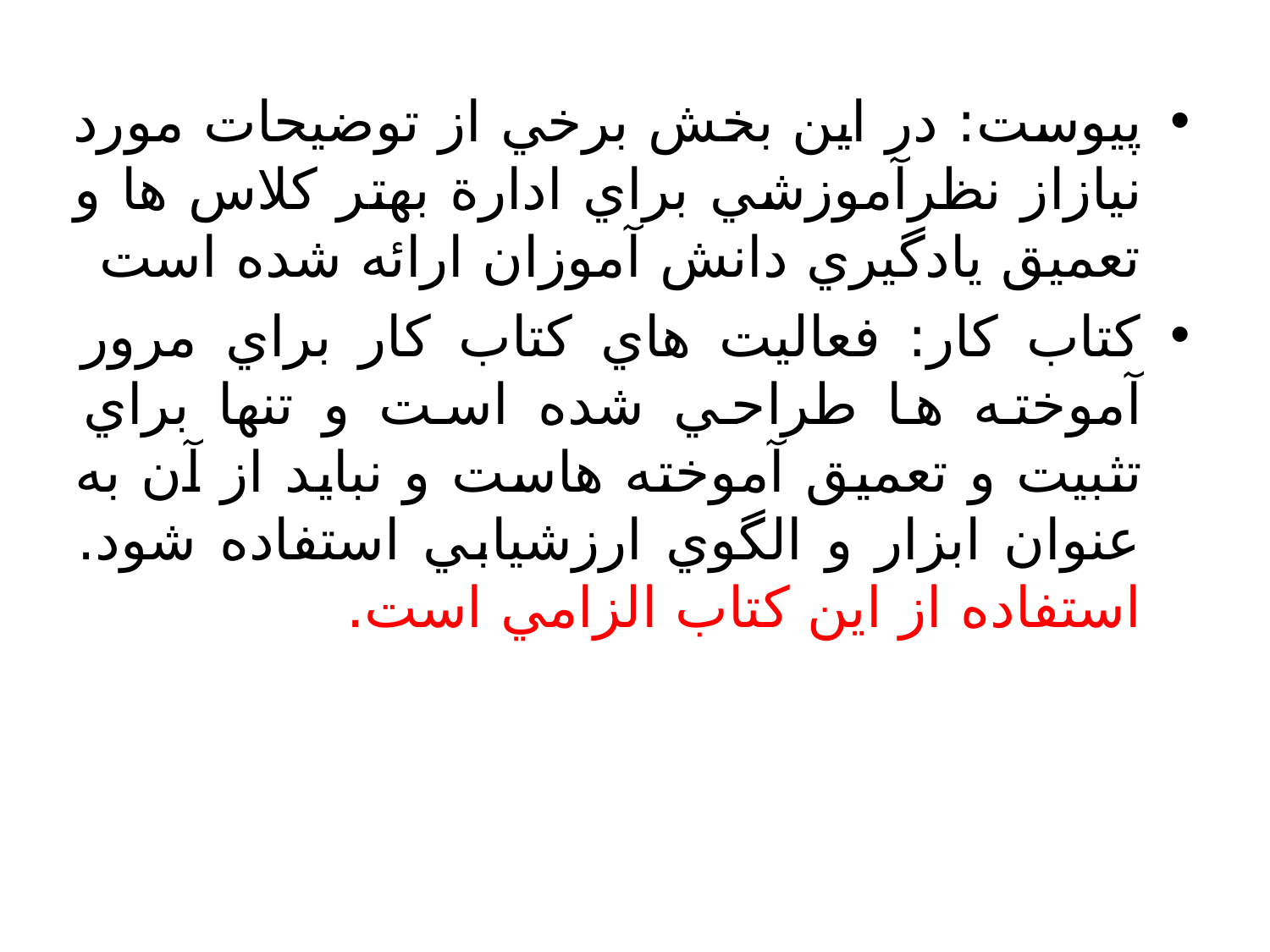

پيوست: در اين بخش برخي از توضيحات مورد نيازاز نظرآموزشي براي ادارة بهتر كلاس ها و تعميق يادگيري دانش آموزان ارائه شده است
كتاب كار: فعاليت هاي كتاب كار براي مرور آموخته ها طراحي شده است و تنها براي تثبيت و تعميق آموخته هاست و نبايد از آن به عنوان ابزار و الگوي ارزشيابي استفاده شود. استفاده از اين كتاب الزامي است.